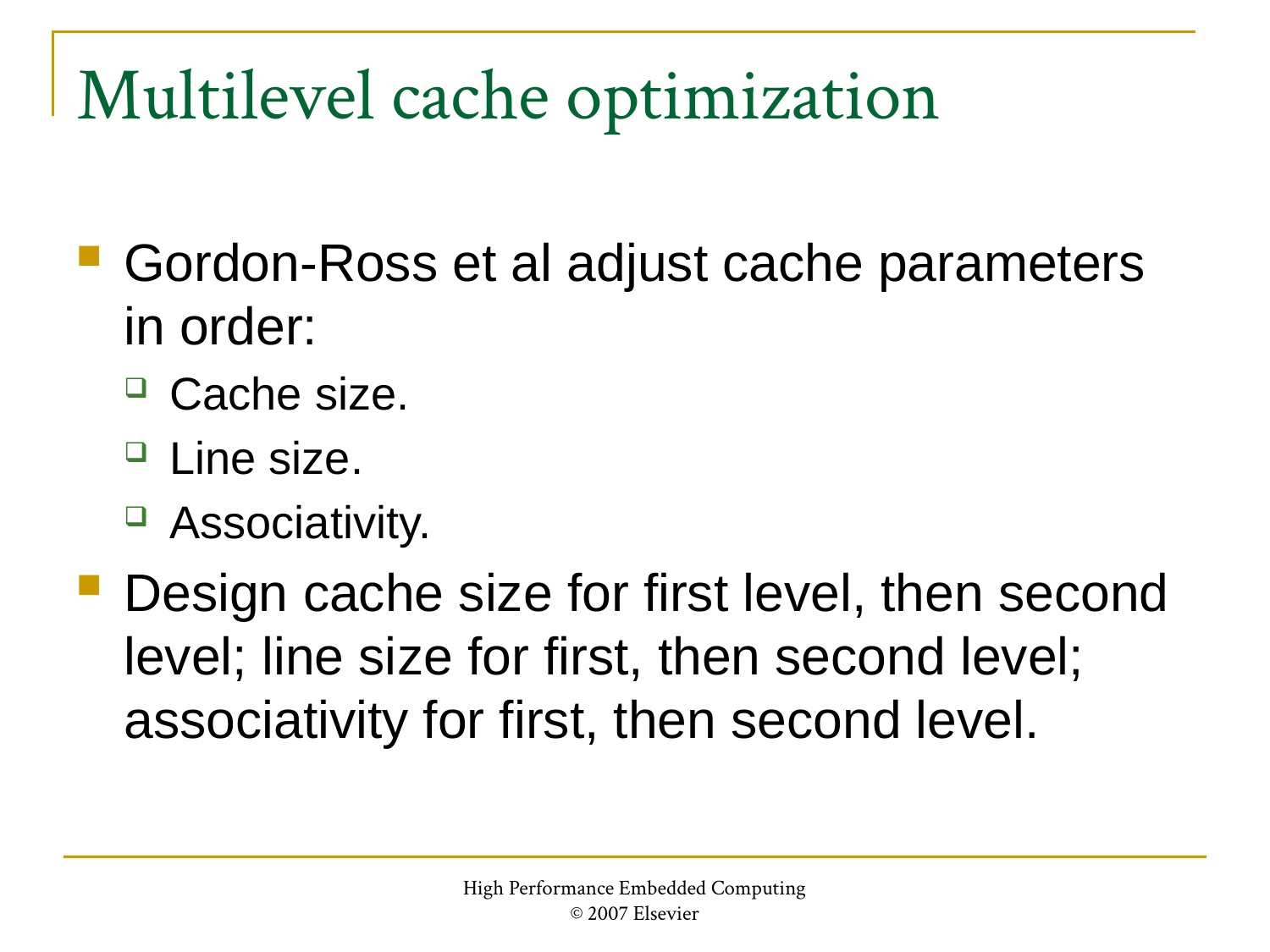

# Multilevel cache optimization
Gordon-Ross et al adjust cache parameters in order:
Cache size.
Line size.
Associativity.
Design cache size for first level, then second level; line size for first, then second level; associativity for first, then second level.
High Performance Embedded Computing
© 2007 Elsevier